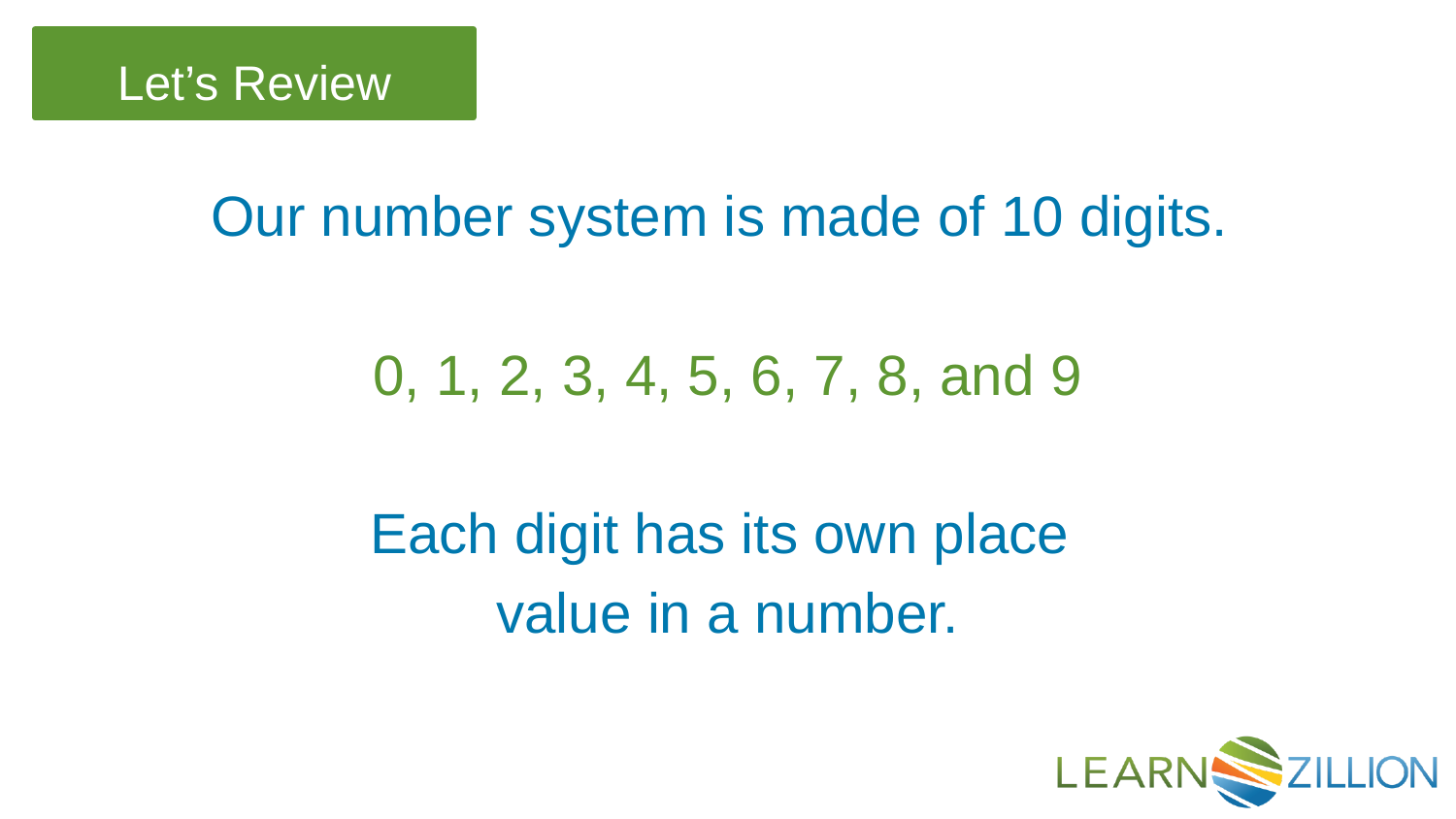

Our number system is made of 10 digits.

0, 1, 2, 3, 4, 5, 6, 7, 8, and 9

Each digit has its own place
value in a number.